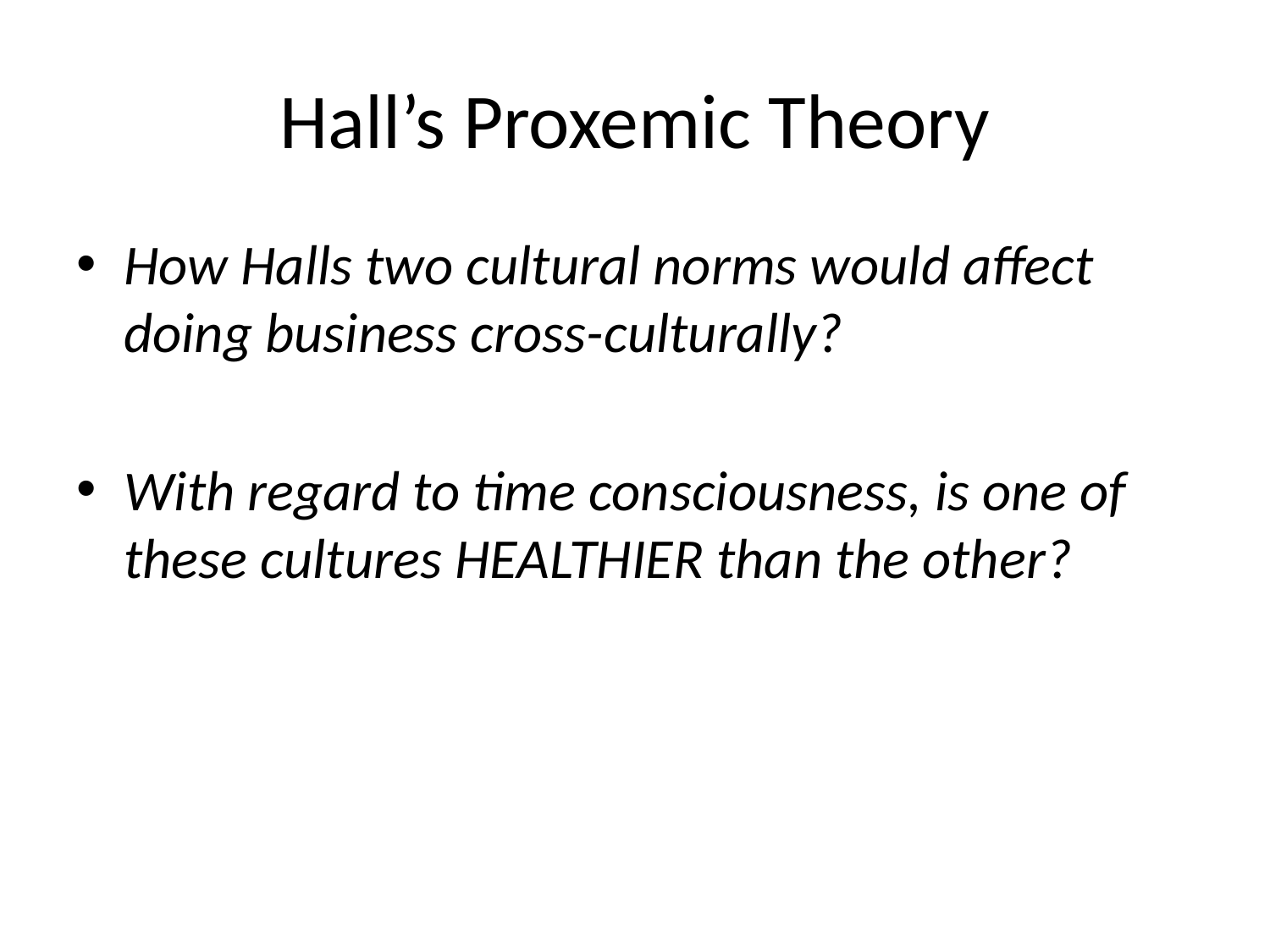

# Hall’s Proxemic Theory
How Halls two cultural norms would affect doing business cross-culturally?

With regard to time consciousness, is one of these cultures HEALTHIER than the other?